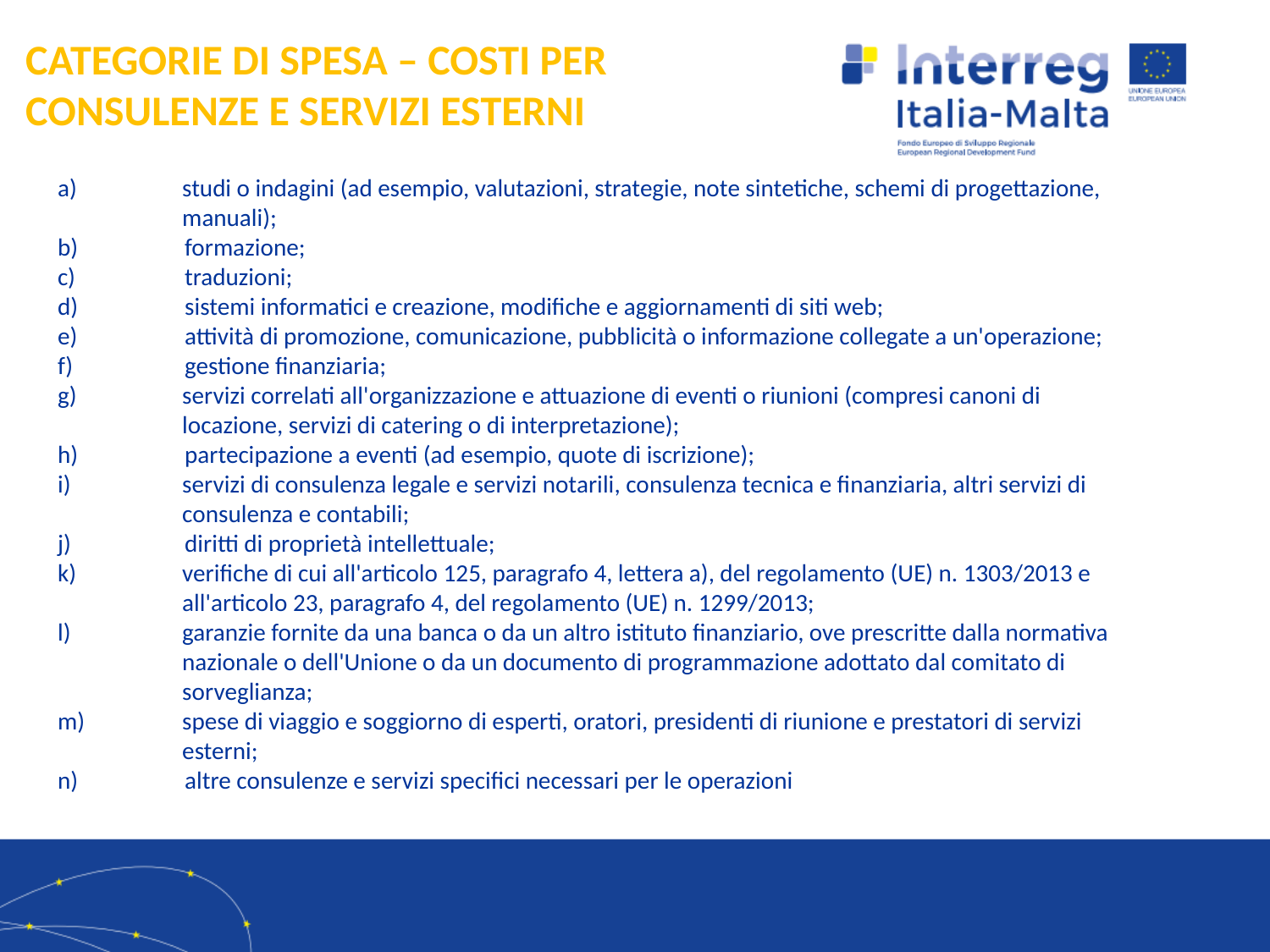

CATEGORIE DI SPESA – COSTI PER CONSULENZE E SERVIZI ESTERNI
a)	studi o indagini (ad esempio, valutazioni, strategie, note sintetiche, schemi di progettazione, manuali);
b)	formazione;
c)	traduzioni;
d)	sistemi informatici e creazione, modifiche e aggiornamenti di siti web;
e)	attività di promozione, comunicazione, pubblicità o informazione collegate a un'operazione;
f)	gestione finanziaria;
g)	servizi correlati all'organizzazione e attuazione di eventi o riunioni (compresi canoni di locazione, servizi di catering o di interpretazione);
h)	partecipazione a eventi (ad esempio, quote di iscrizione);
i)	servizi di consulenza legale e servizi notarili, consulenza tecnica e finanziaria, altri servizi di consulenza e contabili;
j)	diritti di proprietà intellettuale;
k)	verifiche di cui all'articolo 125, paragrafo 4, lettera a), del regolamento (UE) n. 1303/2013 e all'articolo 23, paragrafo 4, del regolamento (UE) n. 1299/2013;
l)	garanzie fornite da una banca o da un altro istituto finanziario, ove prescritte dalla normativa nazionale o dell'Unione o da un documento di programmazione adottato dal comitato di sorveglianza;
m)	spese di viaggio e soggiorno di esperti, oratori, presidenti di riunione e prestatori di servizi esterni;
n)	altre consulenze e servizi specifici necessari per le operazioni